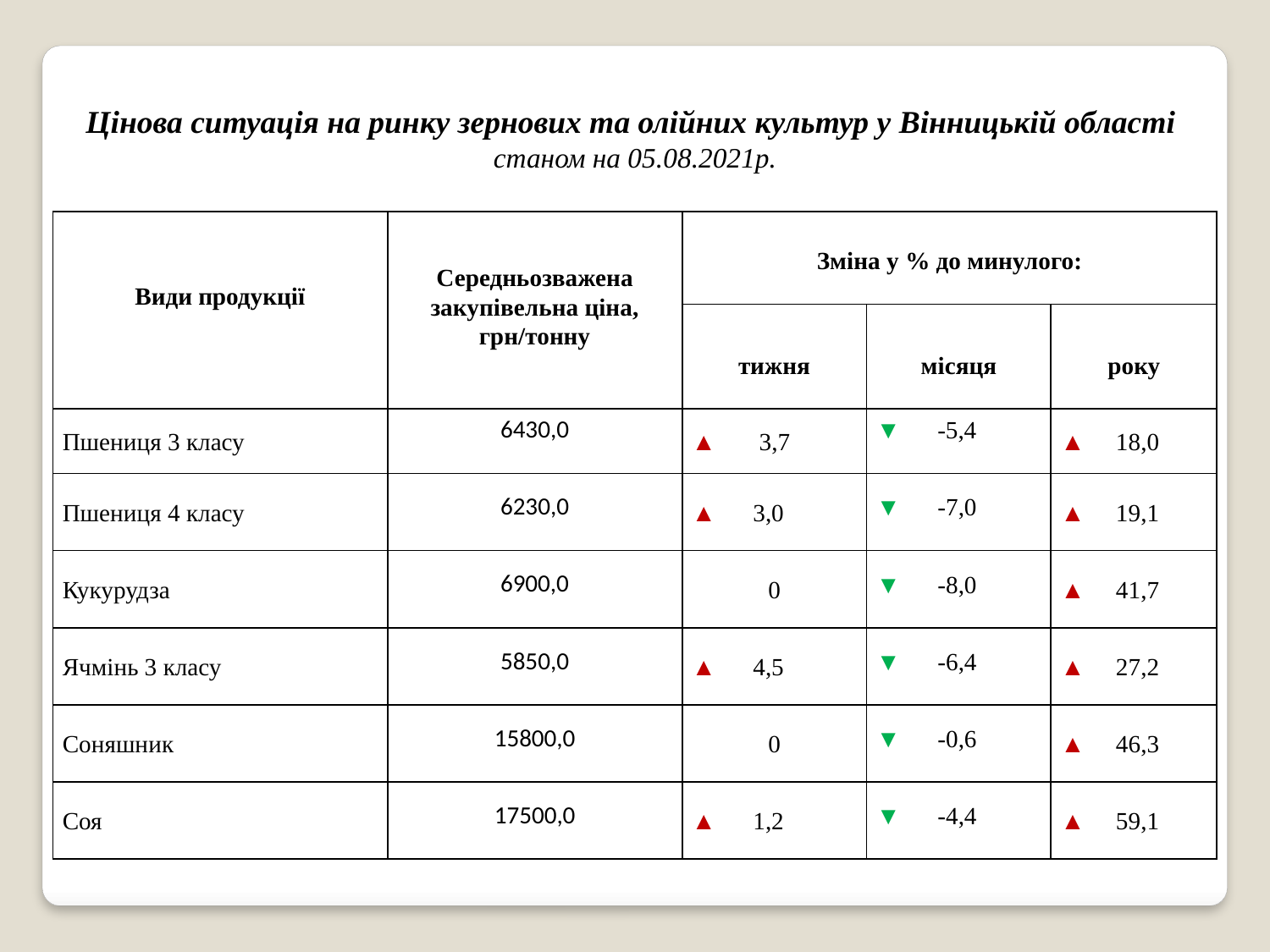

| Цінова ситуація на ринку зернових та олійних культур у Вінницькій області станом на 05.08.2021р. |  |  |  |  |
| --- | --- | --- | --- | --- |
| Види продукції | Середньозважена закупівельна ціна, грн/тонну | Зміна у % до минулого: |  |  |
|  |  | тижня | місяця | року |
| Пшениця 3 класу | 6430,0 | ▲ 3,7 | ▼ -5,4 | ▲ 18,0 |
| Пшениця 4 класу | 6230,0 | ▲ 3,0 | ▼ -7,0 | ▲ 19,1 |
| Кукурудза | 6900,0 | 0 | ▼ -8,0 | ▲ 41,7 |
| Ячмінь 3 класу | 5850,0 | ▲ 4,5 | ▼ -6,4 | ▲ 27,2 |
| Соняшник | 15800,0 | 0 | ▼ -0,6 | ▲ 46,3 |
| Соя | 17500,0 | ▲ 1,2 | ▼ -4,4 | ▲ 59,1 |